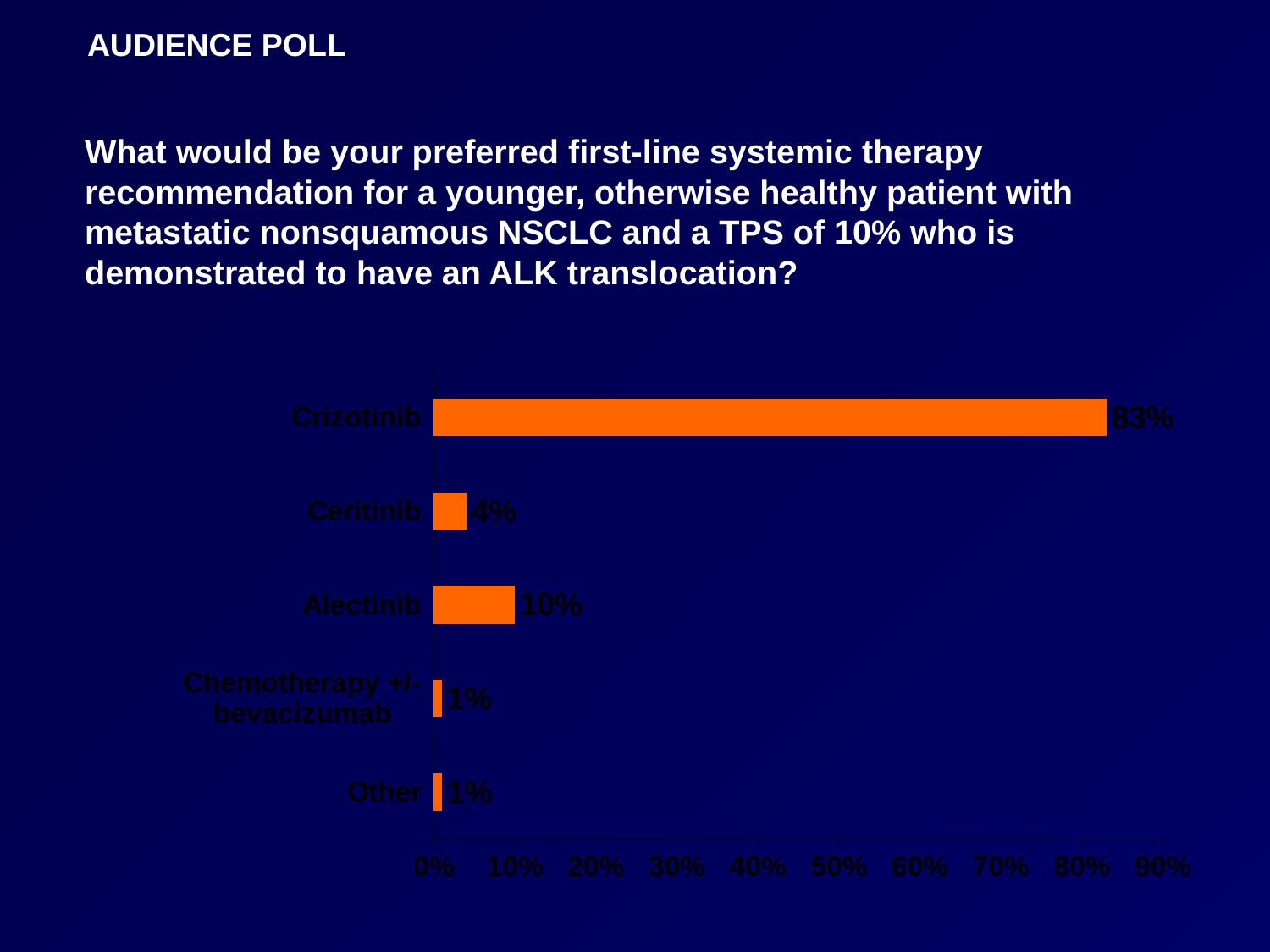

AUDIENCE POLL
What would be your preferred first-line systemic therapy recommendation for a younger, otherwise healthy patient with metastatic nonsquamous NSCLC and a TPS of 10% who is demonstrated to have an ALK translocation?

### Chart

| Category | Series 1 |
|---|---|
| Other | 0.01 |
| Chemotherapy +/- bevacizumab | 0.01 |
| Alectinib | 0.1 |
| Ceritinib | 0.04 |
| Crizotinib | 0.83 |